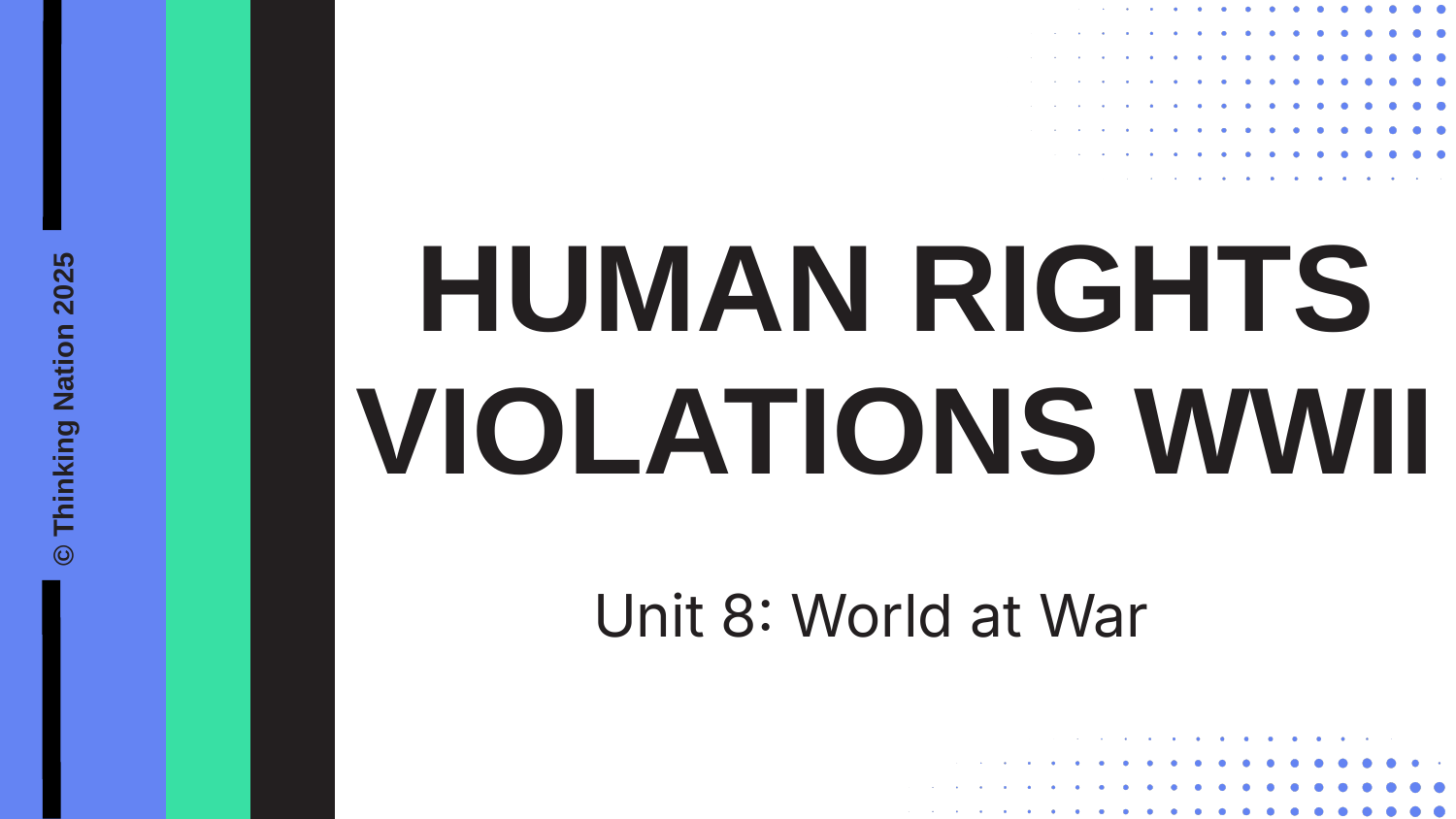

HUMAN RIGHTS VIOLATIONS WWII
© Thinking Nation 2025
Unit 8: World at War